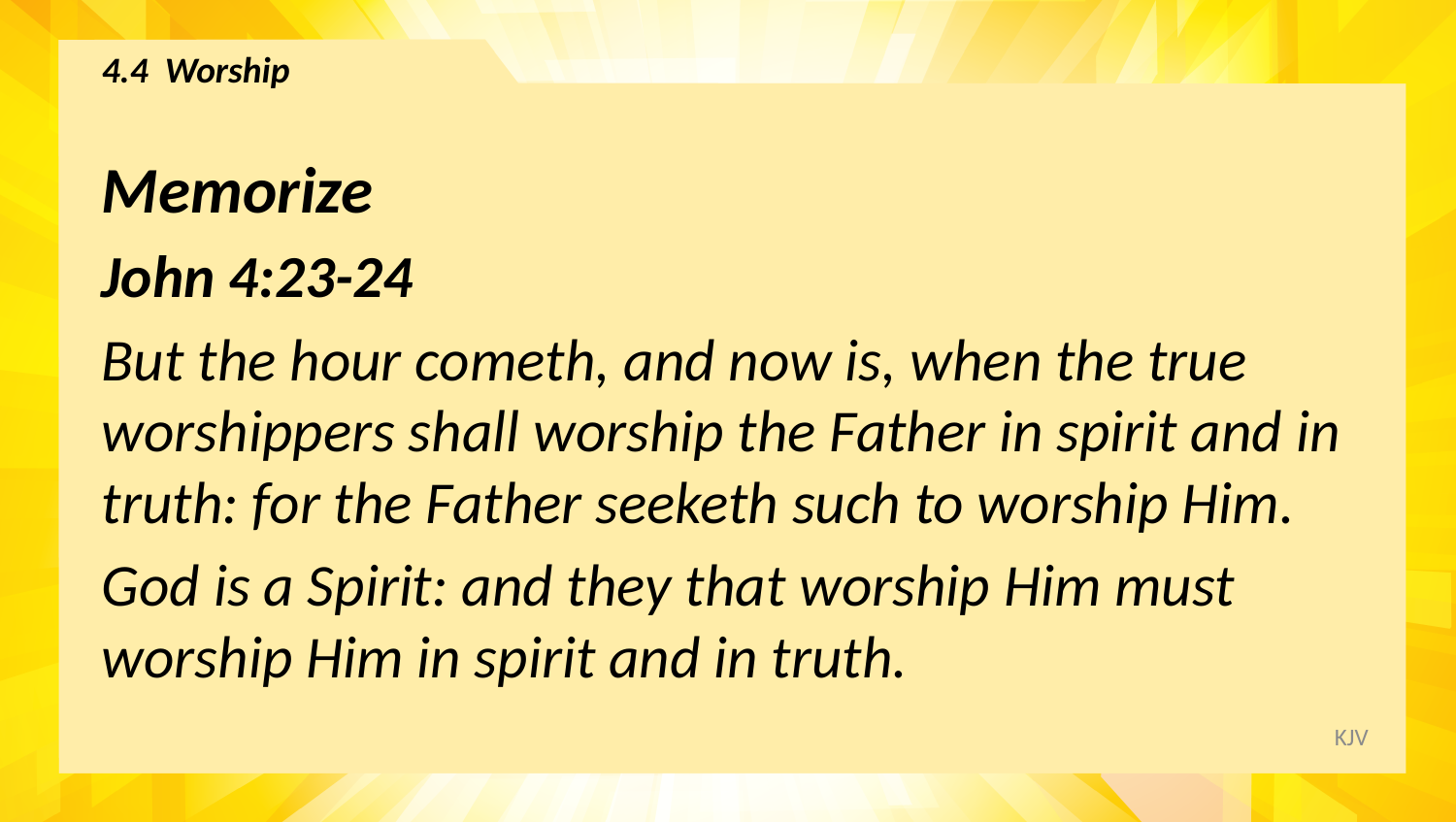

# 4.4  Worship
Memorize
John 4:23-24
But the hour cometh, and now is, when the true worshippers shall worship the Father in spirit and in truth: for the Father seeketh such to worship Him.
God is a Spirit: and they that worship Him must worship Him in spirit and in truth.
KJV